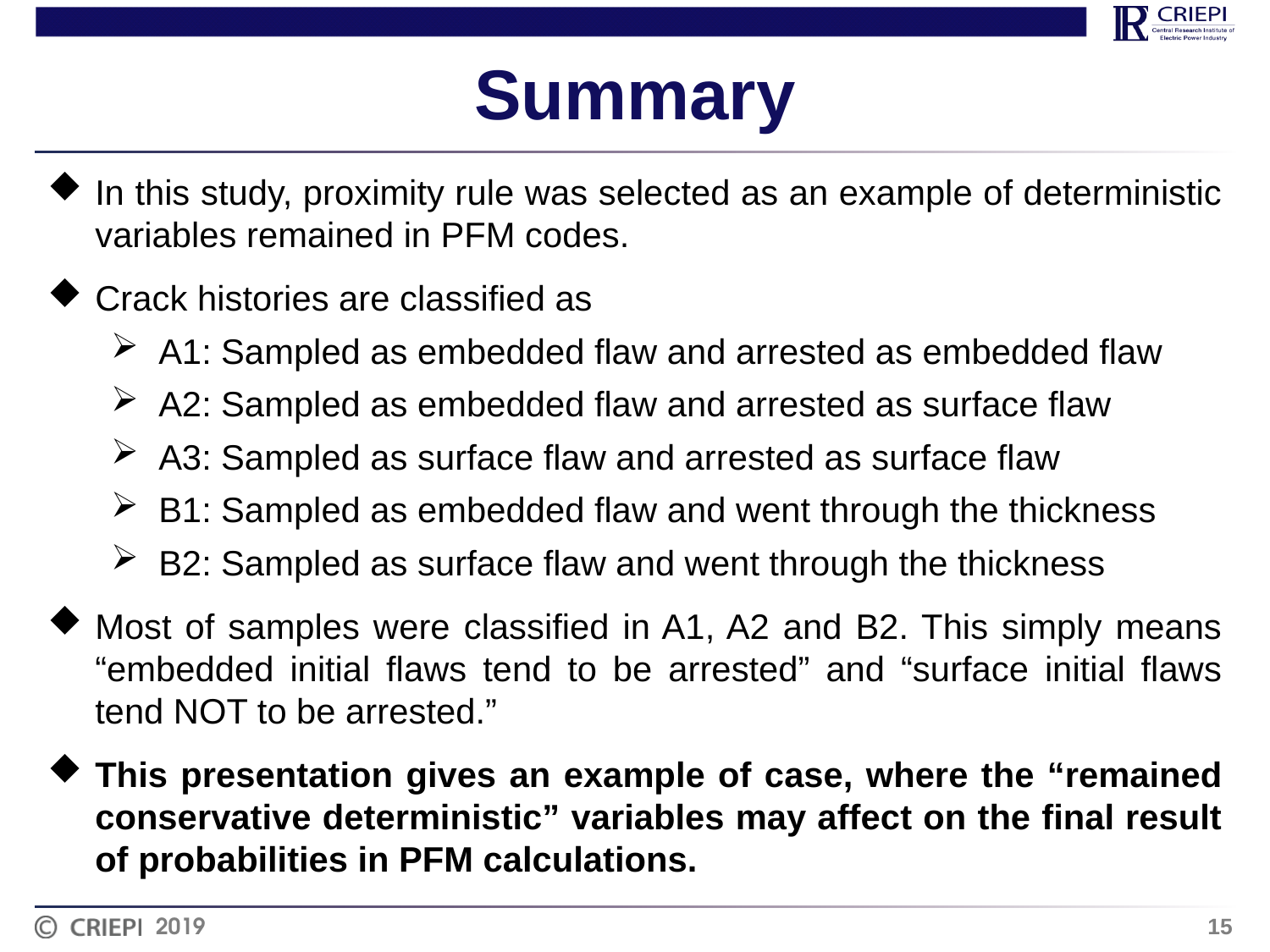

# Summary
In this study, proximity rule was selected as an example of deterministic variables remained in PFM codes.
Crack histories are classified as
A1: Sampled as embedded flaw and arrested as embedded flaw
A2: Sampled as embedded flaw and arrested as surface flaw
A3: Sampled as surface flaw and arrested as surface flaw
B1: Sampled as embedded flaw and went through the thickness
B2: Sampled as surface flaw and went through the thickness
Most of samples were classified in A1, A2 and B2. This simply means “embedded initial flaws tend to be arrested” and “surface initial flaws tend NOT to be arrested.”
This presentation gives an example of case, where the “remained conservative deterministic” variables may affect on the final result of probabilities in PFM calculations.
15
2019